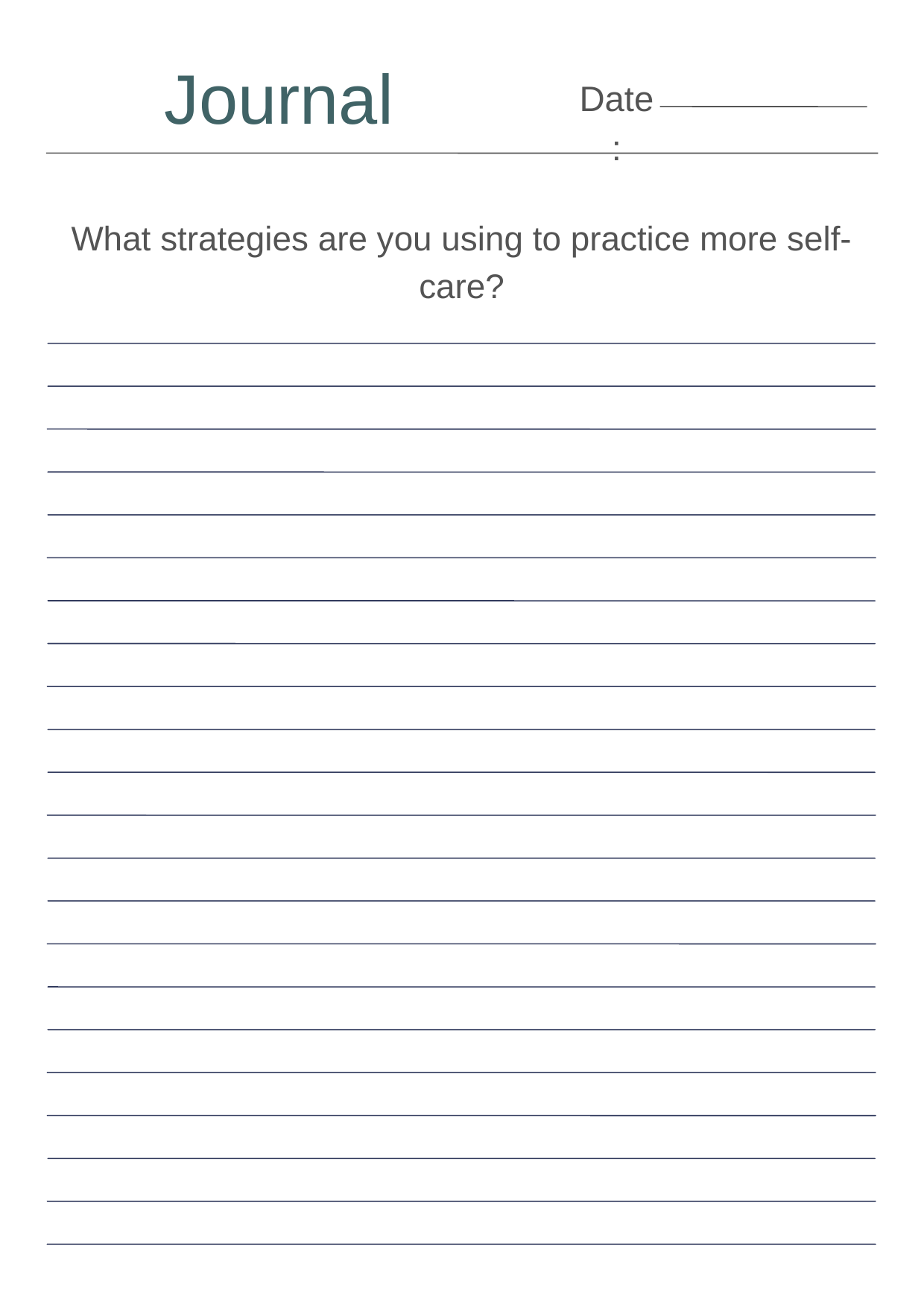

Journal
Date:

What strategies are you using to practice more self-care?